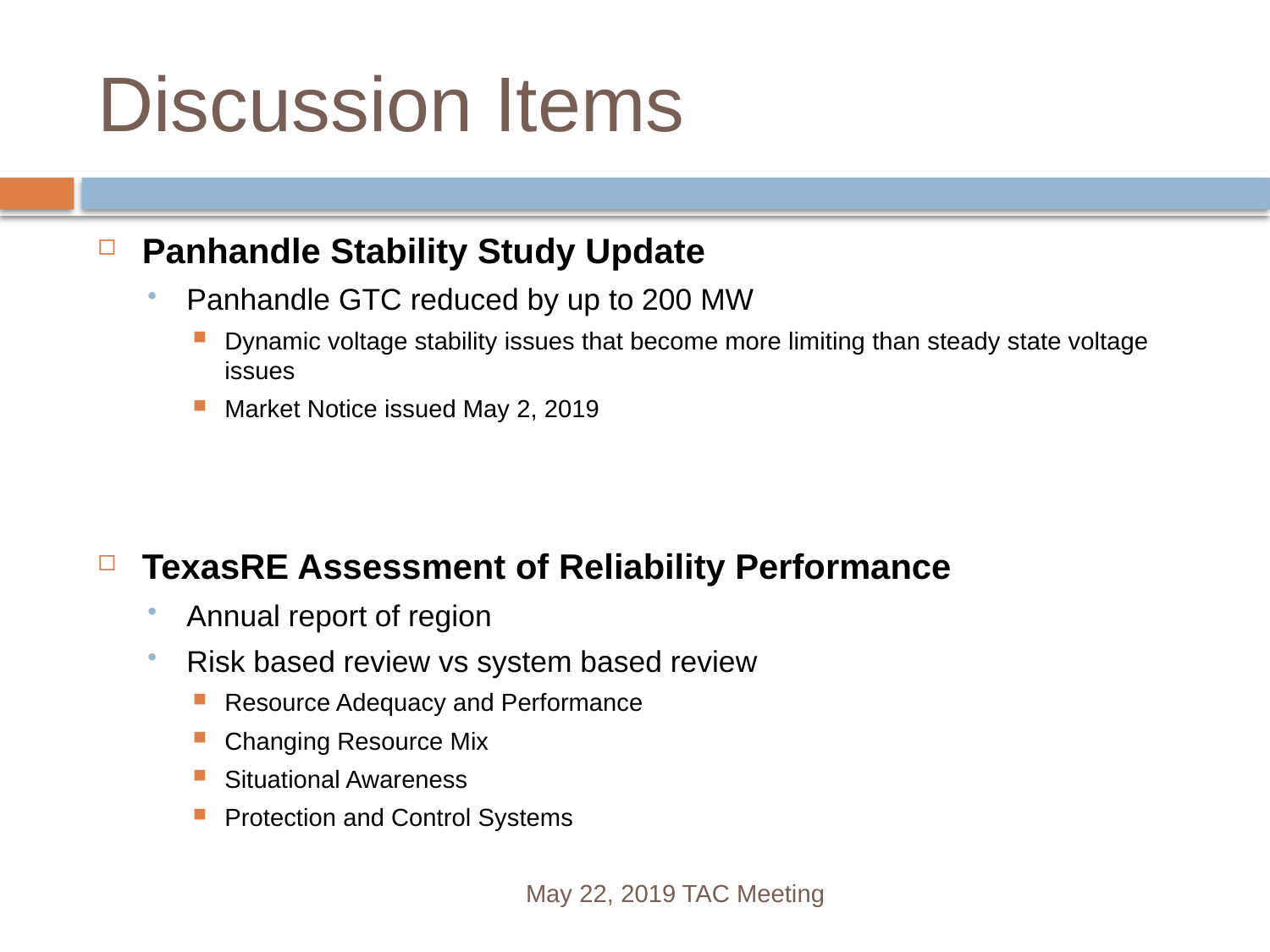

# Discussion Items
Panhandle Stability Study Update
Panhandle GTC reduced by up to 200 MW
Dynamic voltage stability issues that become more limiting than steady state voltage issues
Market Notice issued May 2, 2019

TexasRE Assessment of Reliability Performance
Annual report of region
Risk based review vs system based review
Resource Adequacy and Performance
Changing Resource Mix
Situational Awareness
Protection and Control Systems

May 22, 2019 TAC Meeting